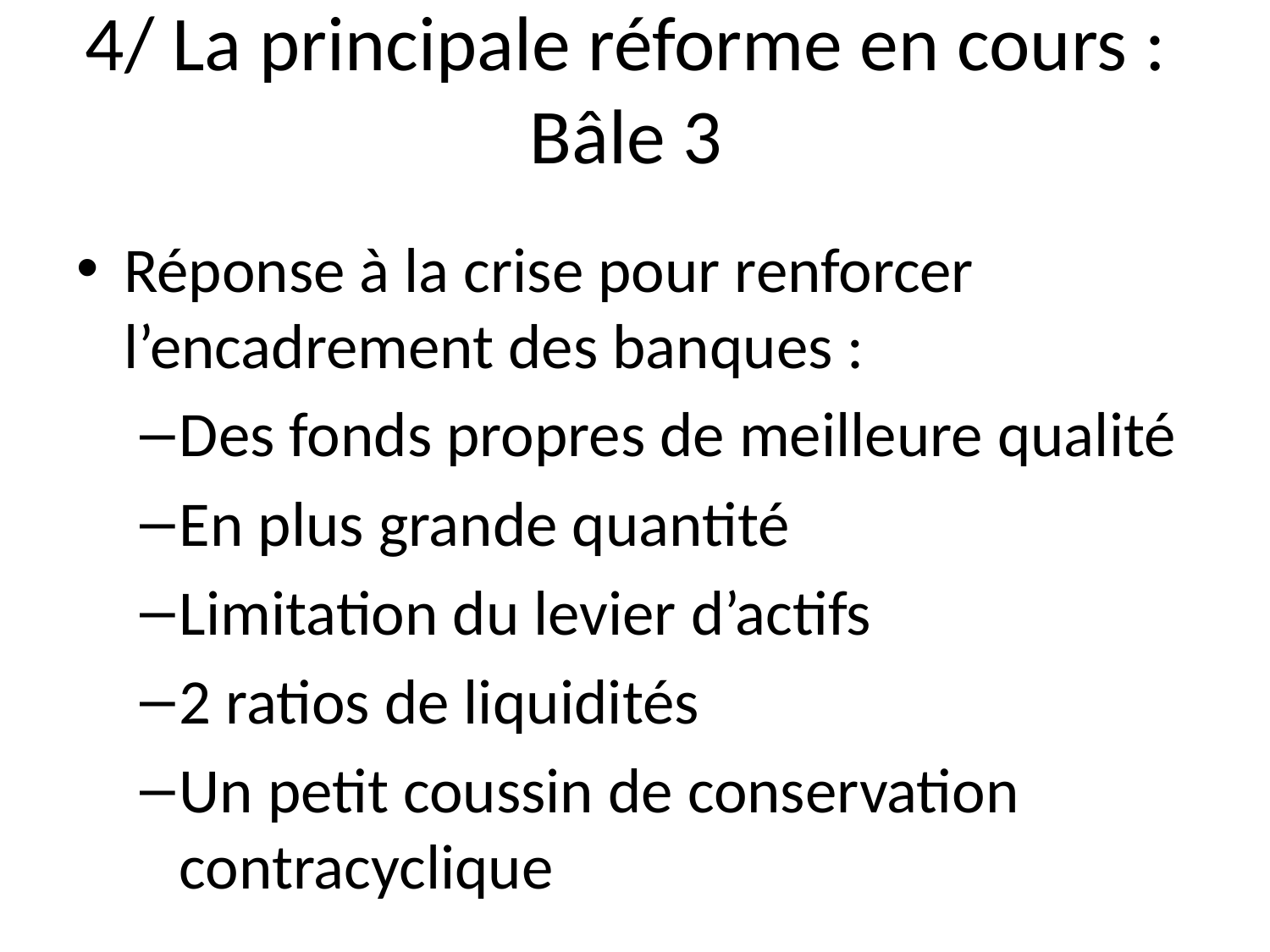

# 4/ La principale réforme en cours : Bâle 3
Réponse à la crise pour renforcer l’encadrement des banques :
Des fonds propres de meilleure qualité
En plus grande quantité
Limitation du levier d’actifs
2 ratios de liquidités
Un petit coussin de conservation contracyclique